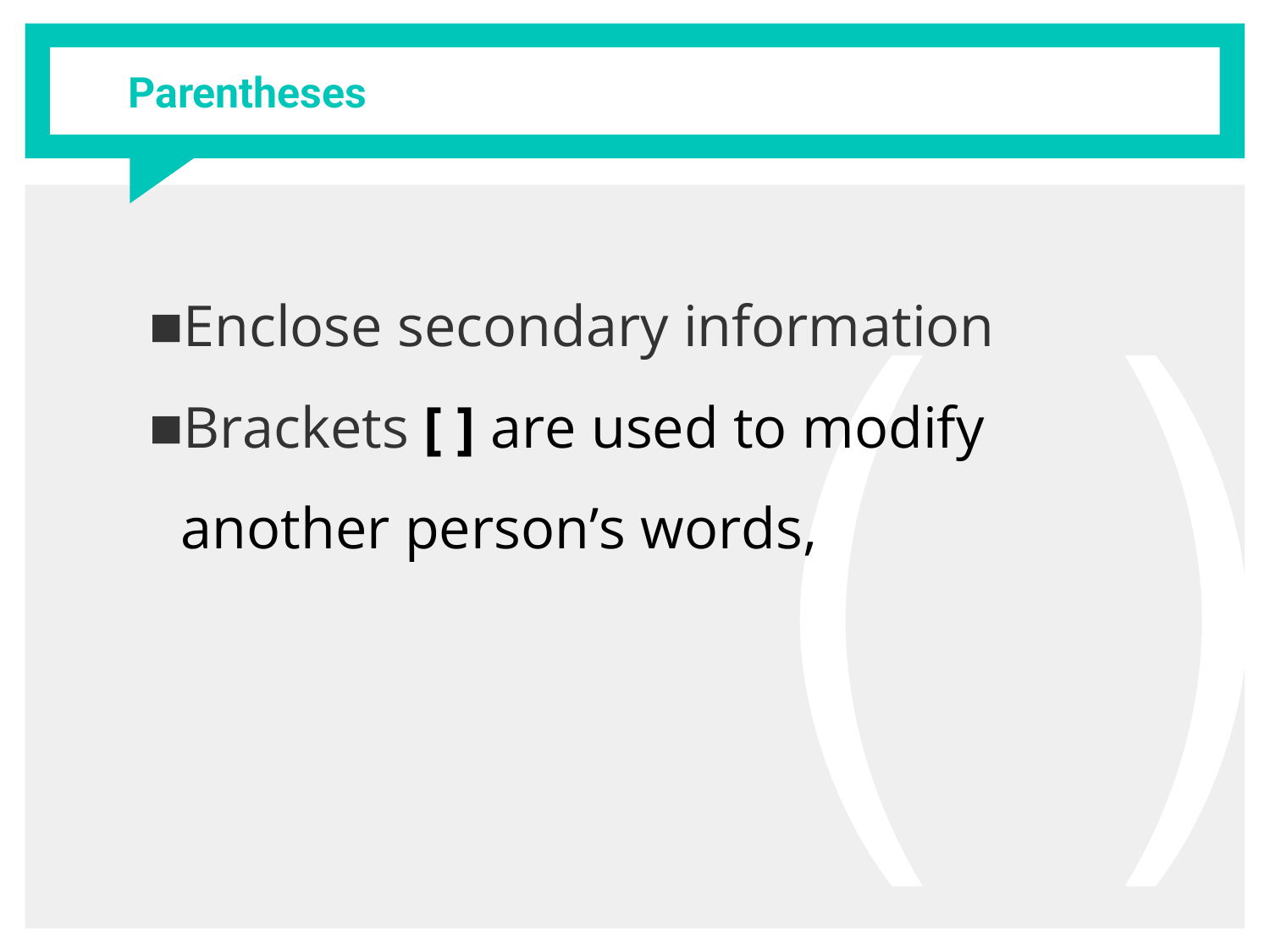

# Parentheses
( )
Enclose secondary information
Brackets [ ] are used to modify another person’s words,